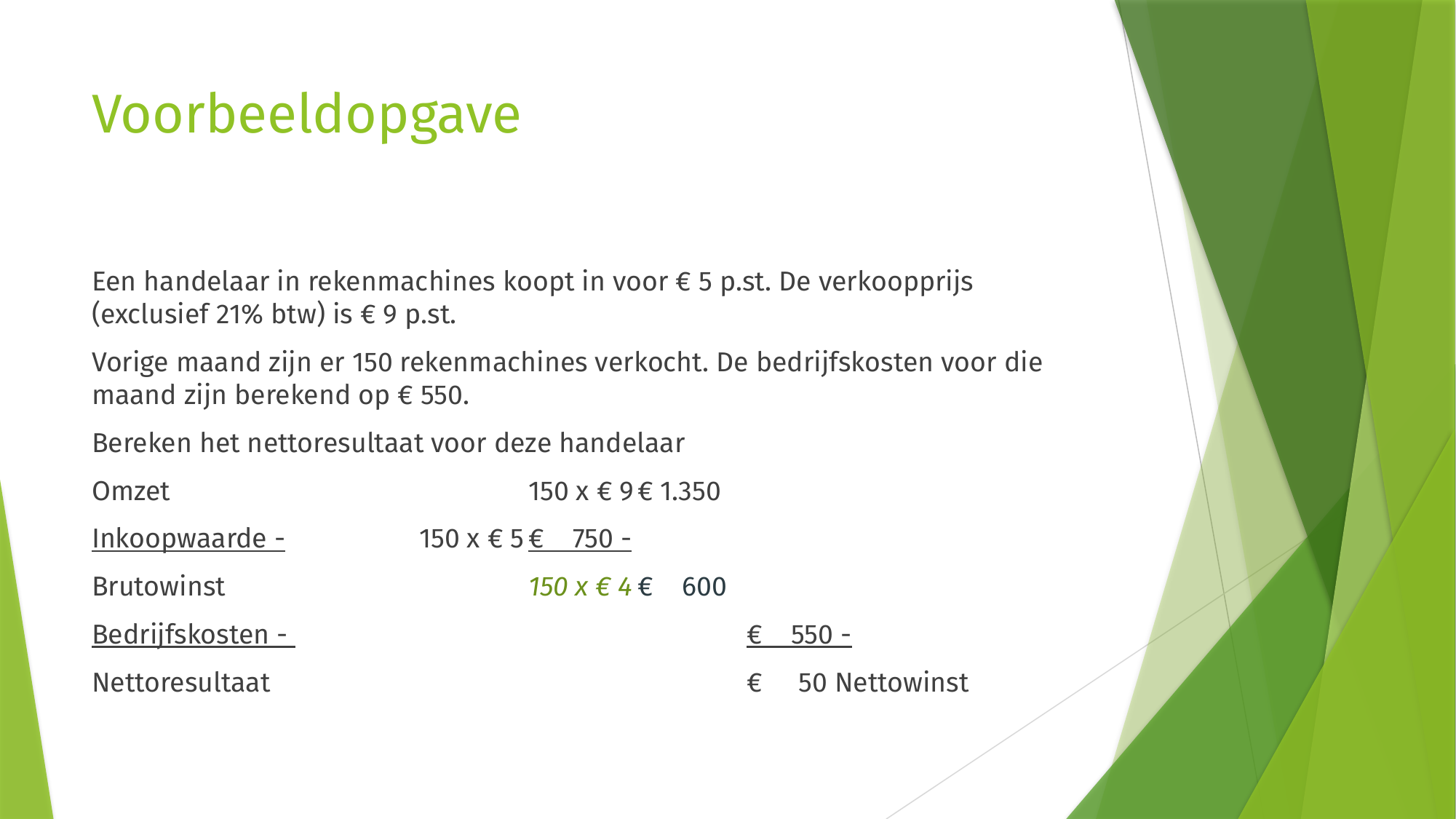

# Voorbeeldopgave
Een handelaar in rekenmachines koopt in voor € 5 p.st. De verkoopprijs (exclusief 21% btw) is € 9 p.st.
Vorige maand zijn er 150 rekenmachines verkocht. De bedrijfskosten voor die maand zijn berekend op € 550.
Bereken het nettoresultaat voor deze handelaar
Omzet				150 x € 9	€ 1.350
Inkoopwaarde -		150 x € 5	€    750 -
Brutowinst			150 x € 4	€    600
Bedrijfskosten - 					€    550 -
Nettoresultaat					€     50 Nettowinst